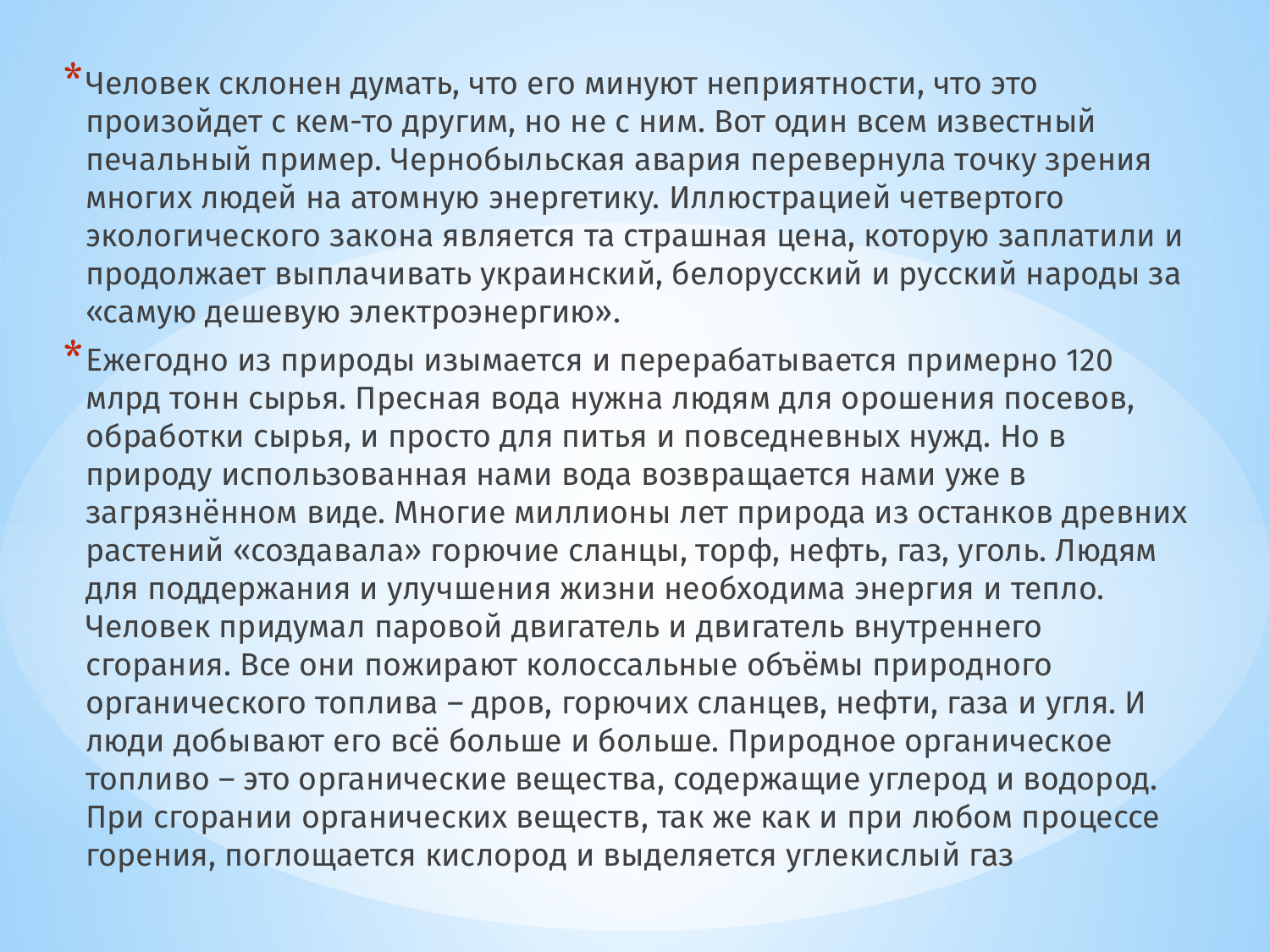

Человек склонен думать, что его минуют неприятности, что это произойдет с кем-то другим, но не с ним. Вот один всем известный печальный пример. Чернобыльская авария перевернула точку зрения многих людей на атомную энергетику. Иллюстрацией четвертого экологического закона является та страшная цена, которую заплатили и продолжает выплачивать украинский, белорусский и русский народы за «самую дешевую электроэнергию».
Ежегодно из природы изымается и перерабатывается примерно 120 млрд тонн сырья. Пресная вода нужна людям для орошения посевов, обработки сырья, и просто для питья и повседневных нужд. Но в природу использованная нами вода возвращается нами уже в загрязнённом виде. Многие миллионы лет природа из останков древних растений «создавала» горючие сланцы, торф, нефть, газ, уголь. Людям для поддержания и улучшения жизни необходима энергия и тепло. Человек придумал паровой двигатель и двигатель внутреннего сгорания. Все они пожирают колоссальные объёмы природного органического топлива – дров, горючих сланцев, нефти, газа и угля. И люди добывают его всё больше и больше. Природное органическое топливо – это органические вещества, содержащие углерод и водород. При сгорании органических веществ, так же как и при любом процессе горения, поглощается кислород и выделяется углекислый газ